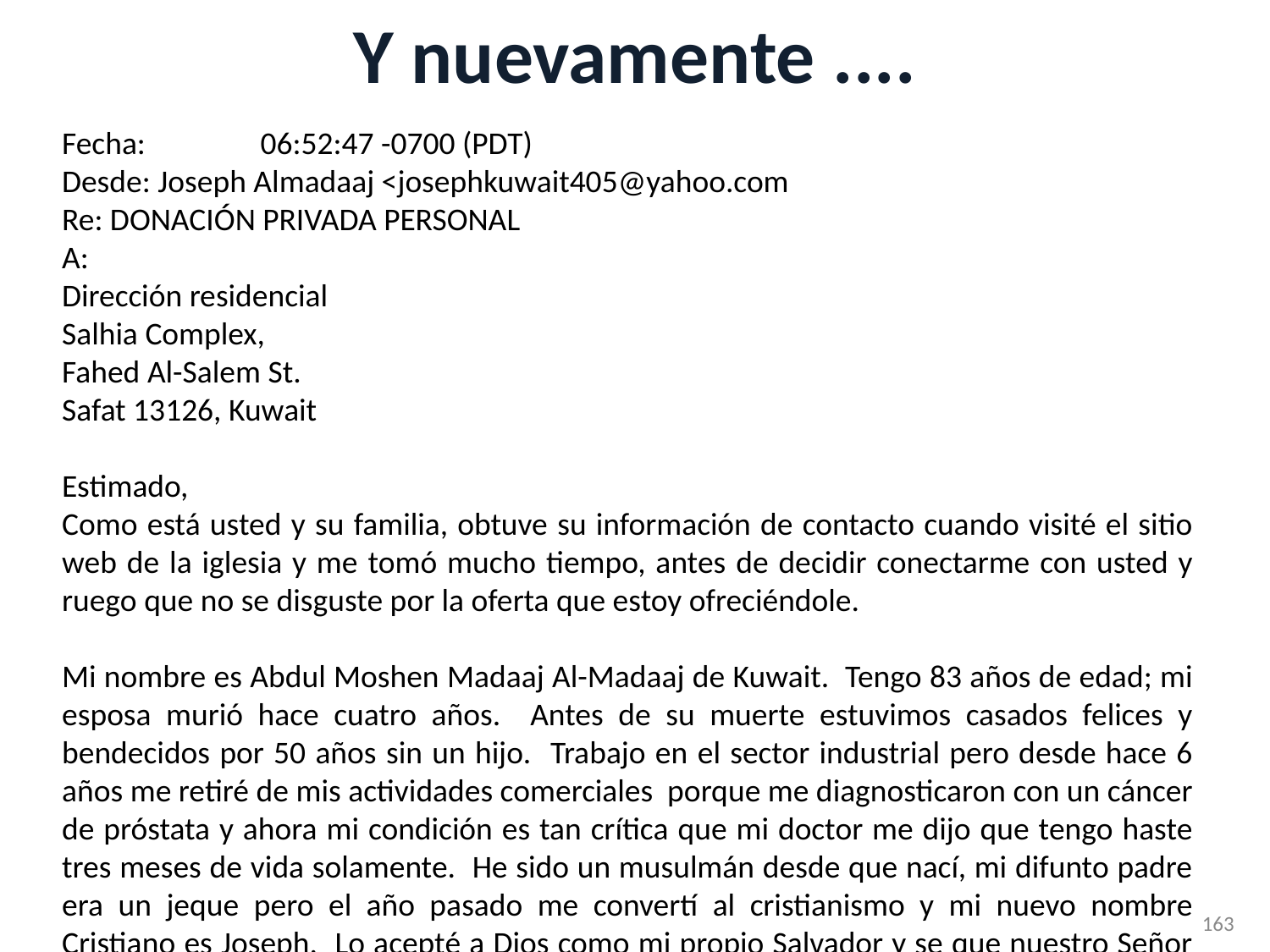

# Y nuevamente ....
Fecha:                06:52:47 -0700 (PDT)
Desde: Joseph Almadaaj <josephkuwait405@yahoo.com
Re: DONACIÓN PRIVADA PERSONAL
A:
Dirección residencial
Salhia Complex,
Fahed Al-Salem St.
Safat 13126, Kuwait

Estimado,
Como está usted y su familia, obtuve su información de contacto cuando visité el sitio web de la iglesia y me tomó mucho tiempo, antes de decidir conectarme con usted y ruego que no se disguste por la oferta que estoy ofreciéndole.

Mi nombre es Abdul Moshen Madaaj Al-Madaaj de Kuwait.  Tengo 83 años de edad; mi esposa murió hace cuatro años.  Antes de su muerte estuvimos casados felices y bendecidos por 50 años sin un hijo.  Trabajo en el sector industrial pero desde hace 6 años me retiré de mis actividades comerciales  porque me diagnosticaron con un cáncer de próstata y ahora mi condición es tan crítica que mi doctor me dijo que tengo haste tres meses de vida solamente.  He sido un musulmán desde que nací, mi difunto padre era un jeque pero el año pasado me convertí al cristianismo y mi nuevo nombre Cristiano es Joseph.  Lo acepté a Dios como mi propio Salvador y se que nuestro Señor Jesucristo me ha aceptado.  Durante mi carrera en el sector industrial, logré ganar mucho dinero y hacer una fortuna que ascendió a millones de dólares y me di cuenta de que la fortuna sin Cristo es ser presumido y orgulloso.  Decidí donar parte de mi fortuna para invertir en el desarrollo de su iglesia y también para los niños menos privilegiados y deseo que para ese propósito haga una donación de una suma de $1,000,000.00 de dólares para su iglesia.

Mi dinero ya se transfirió a una Compañía Offshore de Inversiones en Europa donde realizaré las operaciones necesarias para firmar los documentos y autorizar las transferencias.  La información de la compañía de valores con el nombre, número de fax, números de códigos de la transferencia de valores que use para transferir el dinero de mi banco en Kuwait se la envío pronto con un correo electrónico dirigido a su nombre desde mi la cama de mi habitación en el hospital privado donde estoy internado.  Por favor desearía que reciba este dinero de mi parte antes de que me muera y deseo que siempre rece por mí porque estoy en malas condiciones de salud y también debe prometerme que debe usar el dinero para el mismo propósito.
Alelulya, Aleluya.
El Señor Jesucristo dijo si tiene que morir manténgase en buenas condiciones y le ofreceremos la corona de la vida.
Aleluya, Aleluya.
Espero recibir noticias y su respuesta urgente.
Que Dios los bendiga.
Joseph Al-Madaaj

163